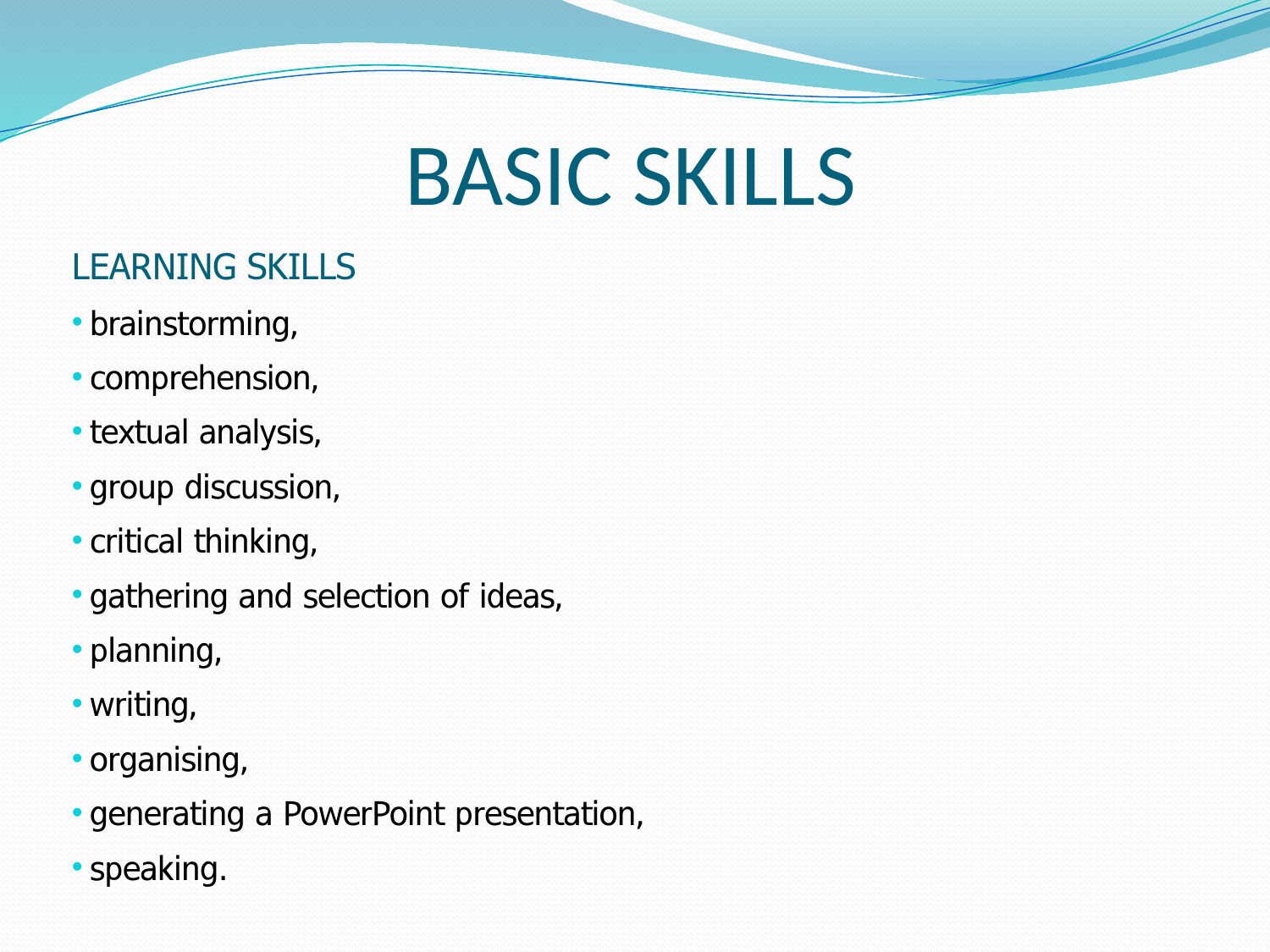

# BASIC SKILLS
LEARNING SKILLS
 brainstorming,
 comprehension,
 textual analysis,
 group discussion,
 critical thinking,
 gathering and selection of ideas,
 planning,
 writing,
 organising,
 generating a PowerPoint presentation,
 speaking.